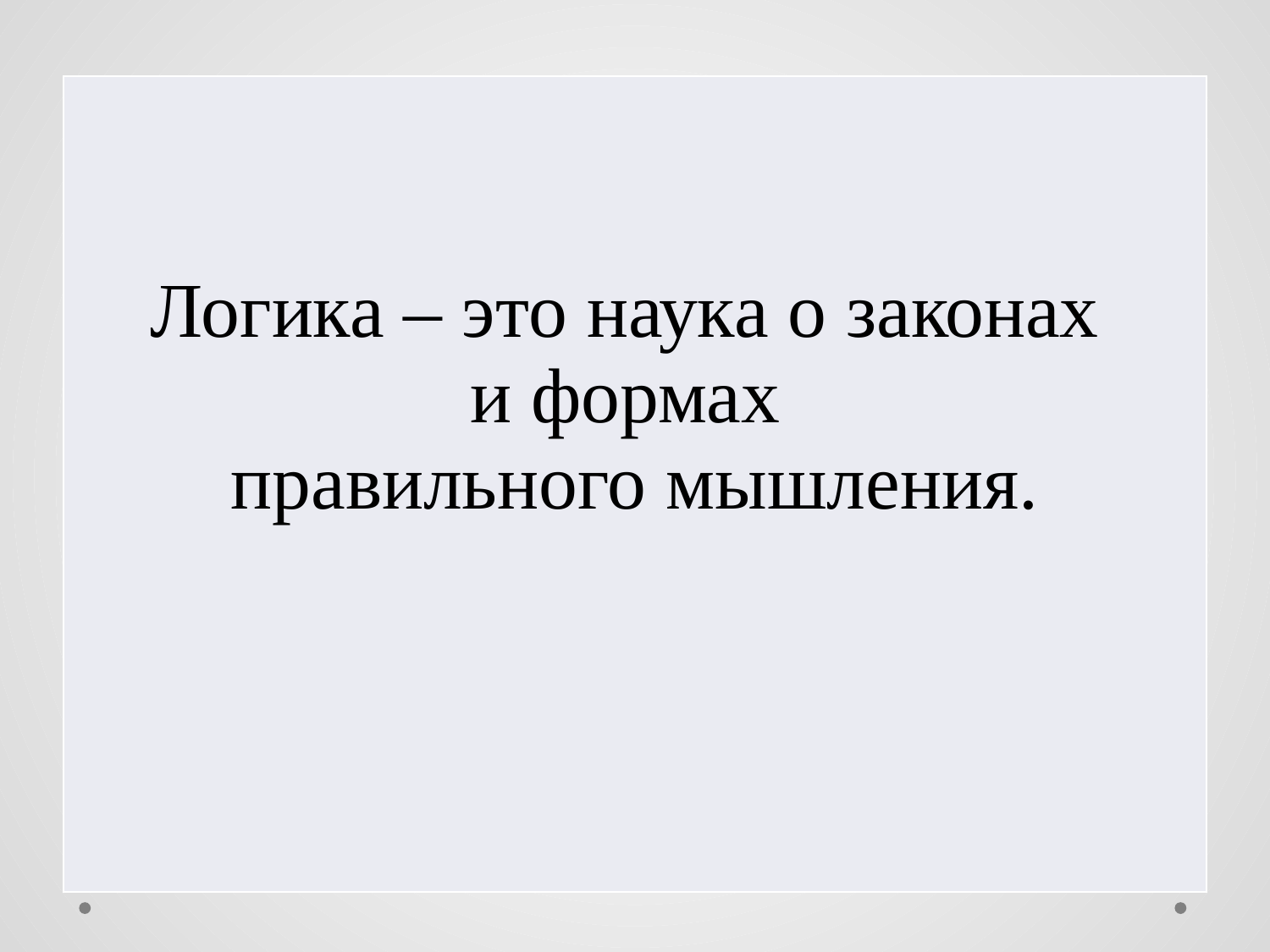

| Логика – это наука о законах и формах правильного мышления. |
| --- |